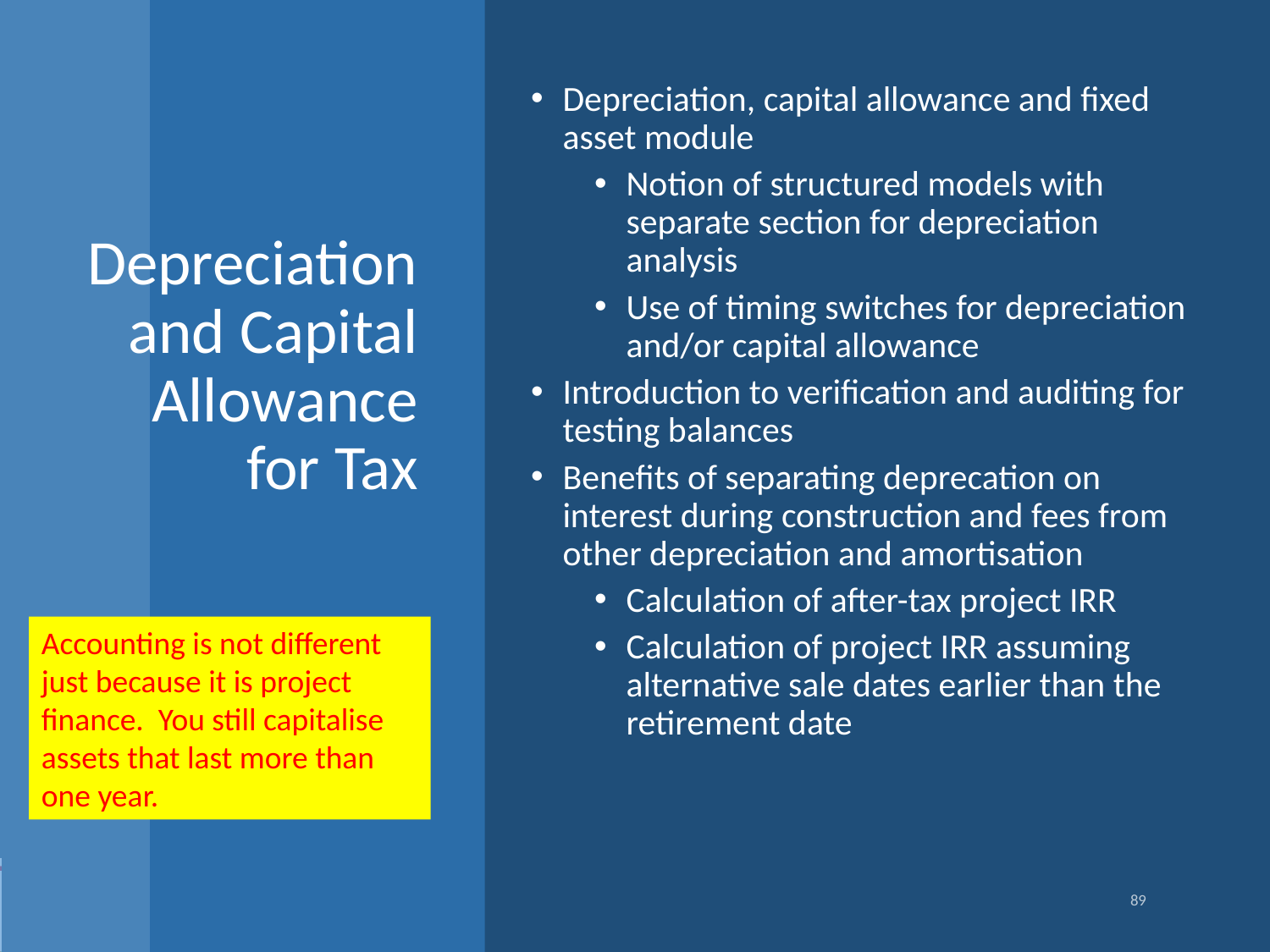

Depreciation, capital allowance and fixed asset module
Notion of structured models with separate section for depreciation analysis
Use of timing switches for depreciation and/or capital allowance
Introduction to verification and auditing for testing balances
Benefits of separating deprecation on interest during construction and fees from other depreciation and amortisation
Calculation of after-tax project IRR
Calculation of project IRR assuming alternative sale dates earlier than the retirement date
# Depreciation and Capital Allowance for Tax
Accounting is not different just because it is project finance.  You still capitalise assets that last more than one year.
89